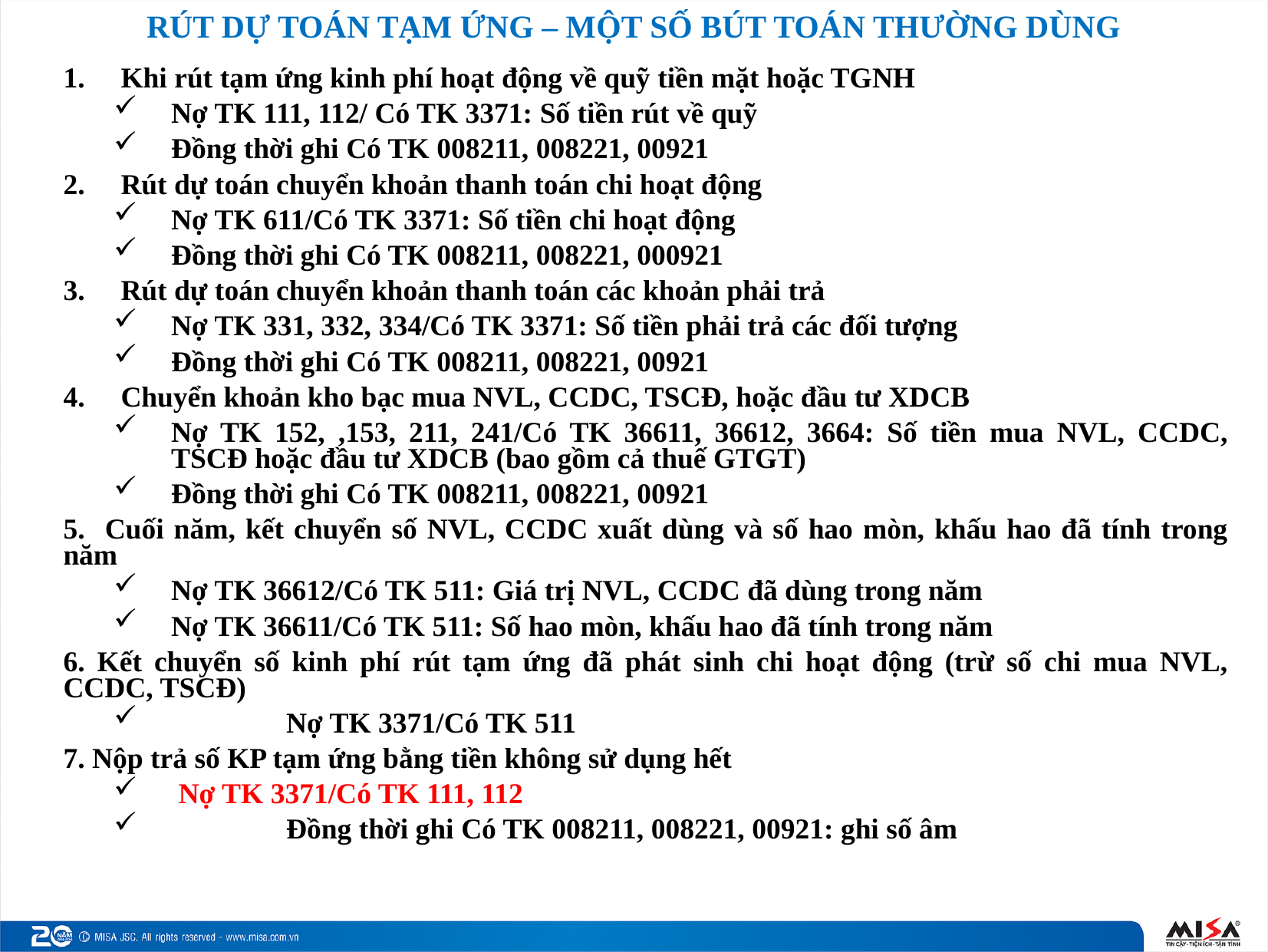

# RÚT DỰ TOÁN TẠM ỨNG – MỘT SỐ BÚT TOÁN THƯỜNG DÙNG
Khi rút tạm ứng kinh phí hoạt động về quỹ tiền mặt hoặc TGNH
Nợ TK 111, 112/ Có TK 3371: Số tiền rút về quỹ
Đồng thời ghi Có TK 008211, 008221, 00921
Rút dự toán chuyển khoản thanh toán chi hoạt động
Nợ TK 611/Có TK 3371: Số tiền chi hoạt động
Đồng thời ghi Có TK 008211, 008221, 000921
Rút dự toán chuyển khoản thanh toán các khoản phải trả
Nợ TK 331, 332, 334/Có TK 3371: Số tiền phải trả các đối tượng
Đồng thời ghi Có TK 008211, 008221, 00921
Chuyển khoản kho bạc mua NVL, CCDC, TSCĐ, hoặc đầu tư XDCB
Nợ TK 152, ,153, 211, 241/Có TK 36611, 36612, 3664: Số tiền mua NVL, CCDC, TSCĐ hoặc đầu tư XDCB (bao gồm cả thuế GTGT)
Đồng thời ghi Có TK 008211, 008221, 00921
5.  Cuối năm, kết chuyển số NVL, CCDC xuất dùng và số hao mòn, khấu hao đã tính trong năm
Nợ TK 36612/Có TK 511: Giá trị NVL, CCDC đã dùng trong năm
Nợ TK 36611/Có TK 511: Số hao mòn, khấu hao đã tính trong năm
6. Kết chuyển số kinh phí rút tạm ứng đã phát sinh chi hoạt động (trừ số chi mua NVL, CCDC, TSCĐ)
	Nợ TK 3371/Có TK 511
7. Nộp trả số KP tạm ứng bằng tiền không sử dụng hết
 Nợ TK 3371/Có TK 111, 112
	Đồng thời ghi Có TK 008211, 008221, 00921: ghi số âm